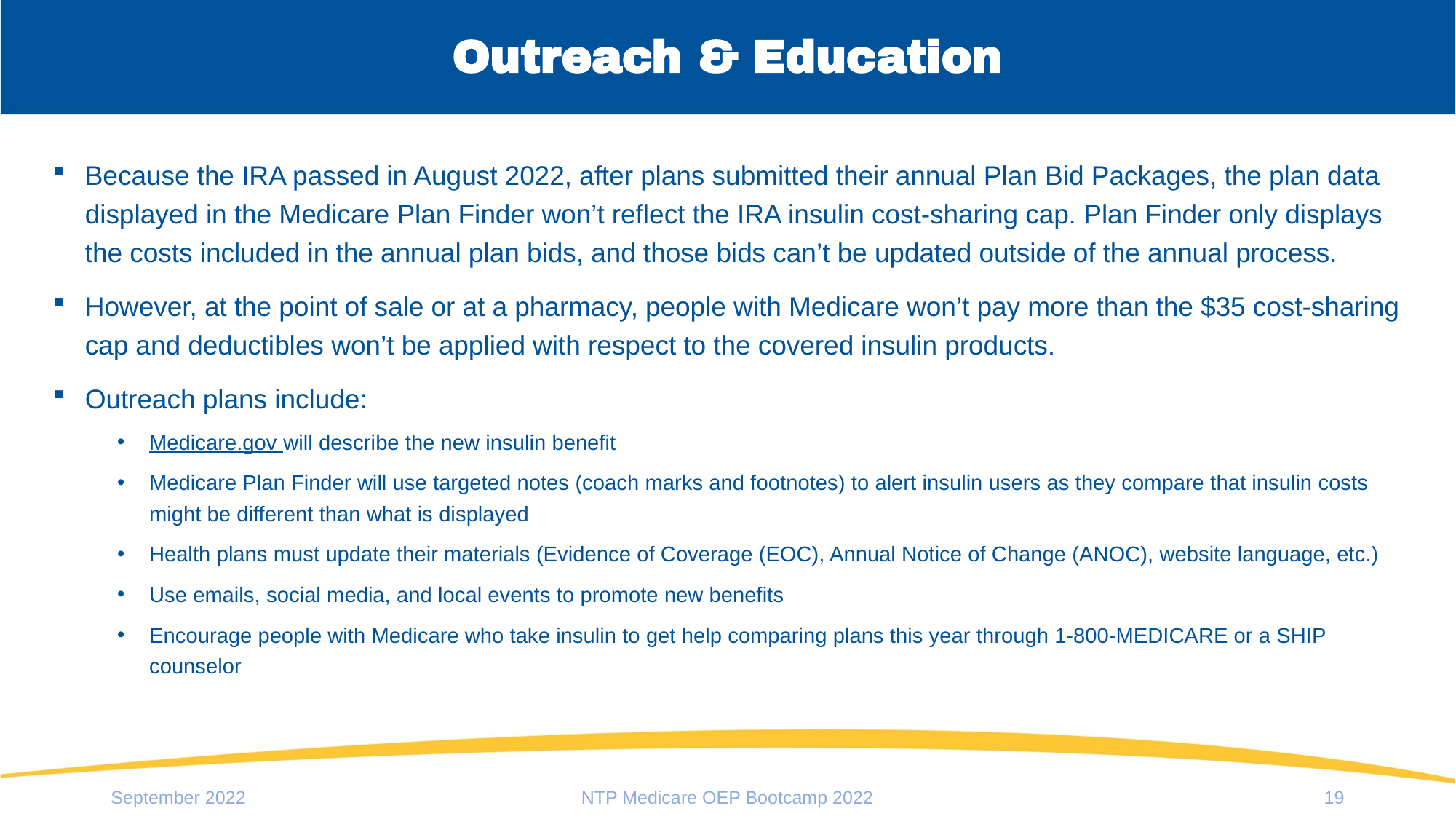

# Outreach & Education
Because the IRA passed in August 2022, after plans submitted their annual Plan Bid Packages, the plan data displayed in the Medicare Plan Finder won’t reflect the IRA insulin cost-sharing cap. Plan Finder only displays the costs included in the annual plan bids, and those bids can’t be updated outside of the annual process.
However, at the point of sale or at a pharmacy, people with Medicare won’t pay more than the $35 cost-sharing cap and deductibles won’t be applied with respect to the covered insulin products.
Outreach plans include:
Medicare.gov will describe the new insulin benefit
Medicare Plan Finder will use targeted notes (coach marks and footnotes) to alert insulin users as they compare that insulin costs might be different than what is displayed
Health plans must update their materials (Evidence of Coverage (EOC), Annual Notice of Change (ANOC), website language, etc.)
Use emails, social media, and local events to promote new benefits
Encourage people with Medicare who take insulin to get help comparing plans this year through 1-800-MEDICARE or a SHIP counselor

September 2022
NTP Medicare OEP Bootcamp 2022
19